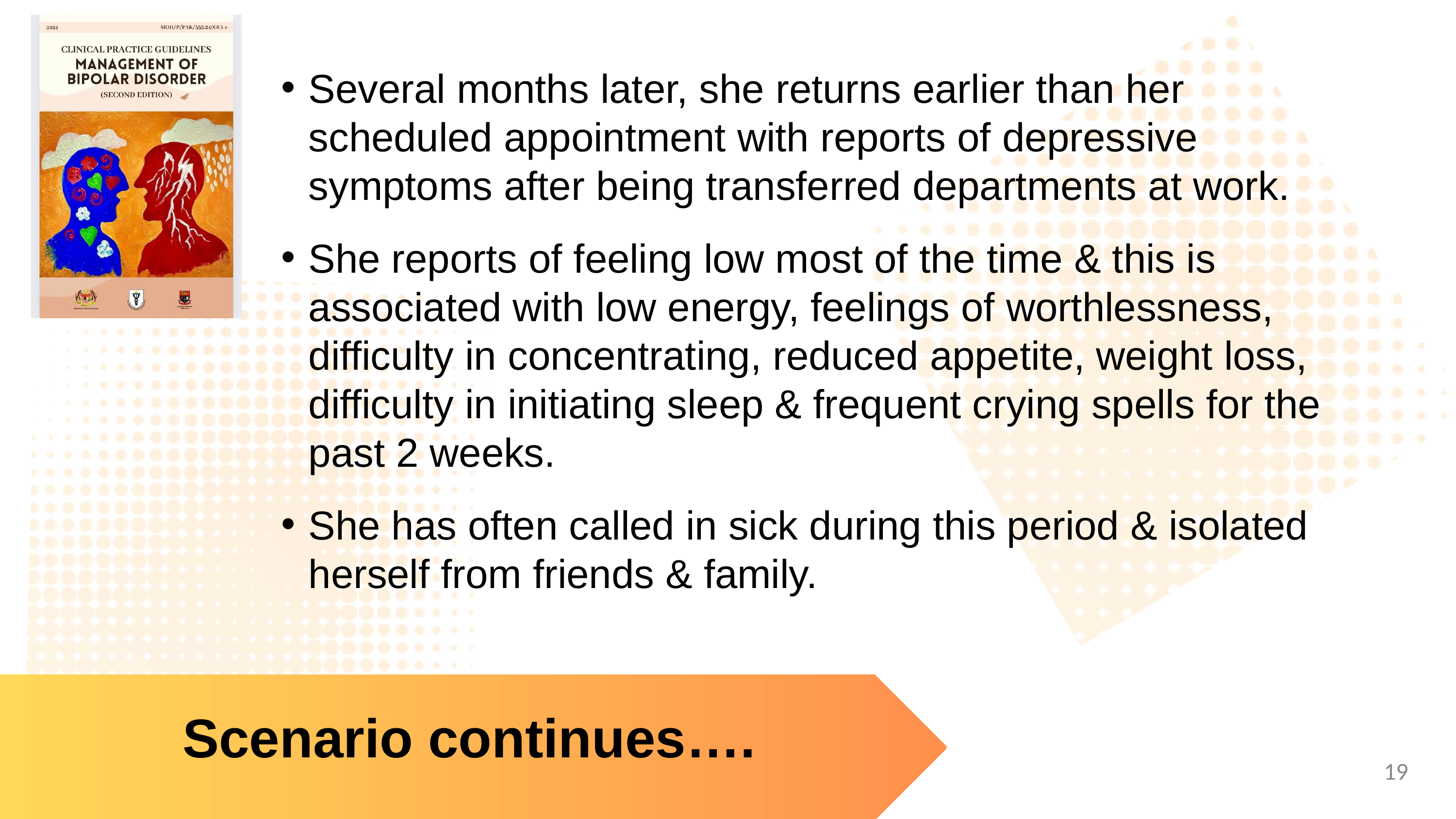

Several months later, she returns earlier than her scheduled appointment with reports of depressive symptoms after being transferred departments at work.

She reports of feeling low most of the time & this is associated with low energy, feelings of worthlessness, difficulty in concentrating, reduced appetite, weight loss, difficulty in initiating sleep & frequent crying spells for the past 2 weeks.

She has often called in sick during this period & isolated herself from friends & family.

Scenario continues….
19